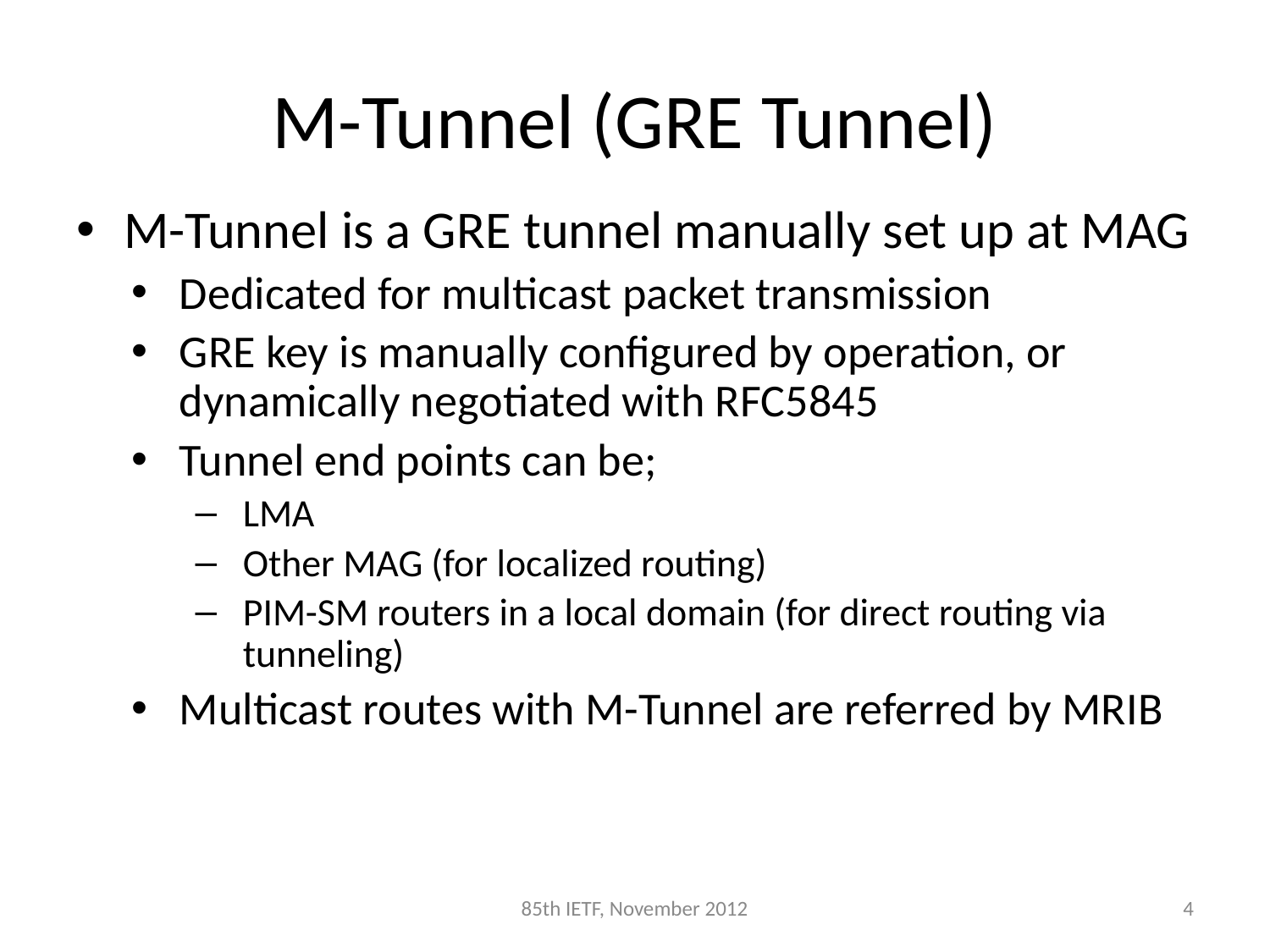

# M-Tunnel (GRE Tunnel)
M-Tunnel is a GRE tunnel manually set up at MAG
Dedicated for multicast packet transmission
GRE key is manually configured by operation, or dynamically negotiated with RFC5845
Tunnel end points can be;
LMA
Other MAG (for localized routing)
PIM-SM routers in a local domain (for direct routing via tunneling)
Multicast routes with M-Tunnel are referred by MRIB
85th IETF, November 2012
4